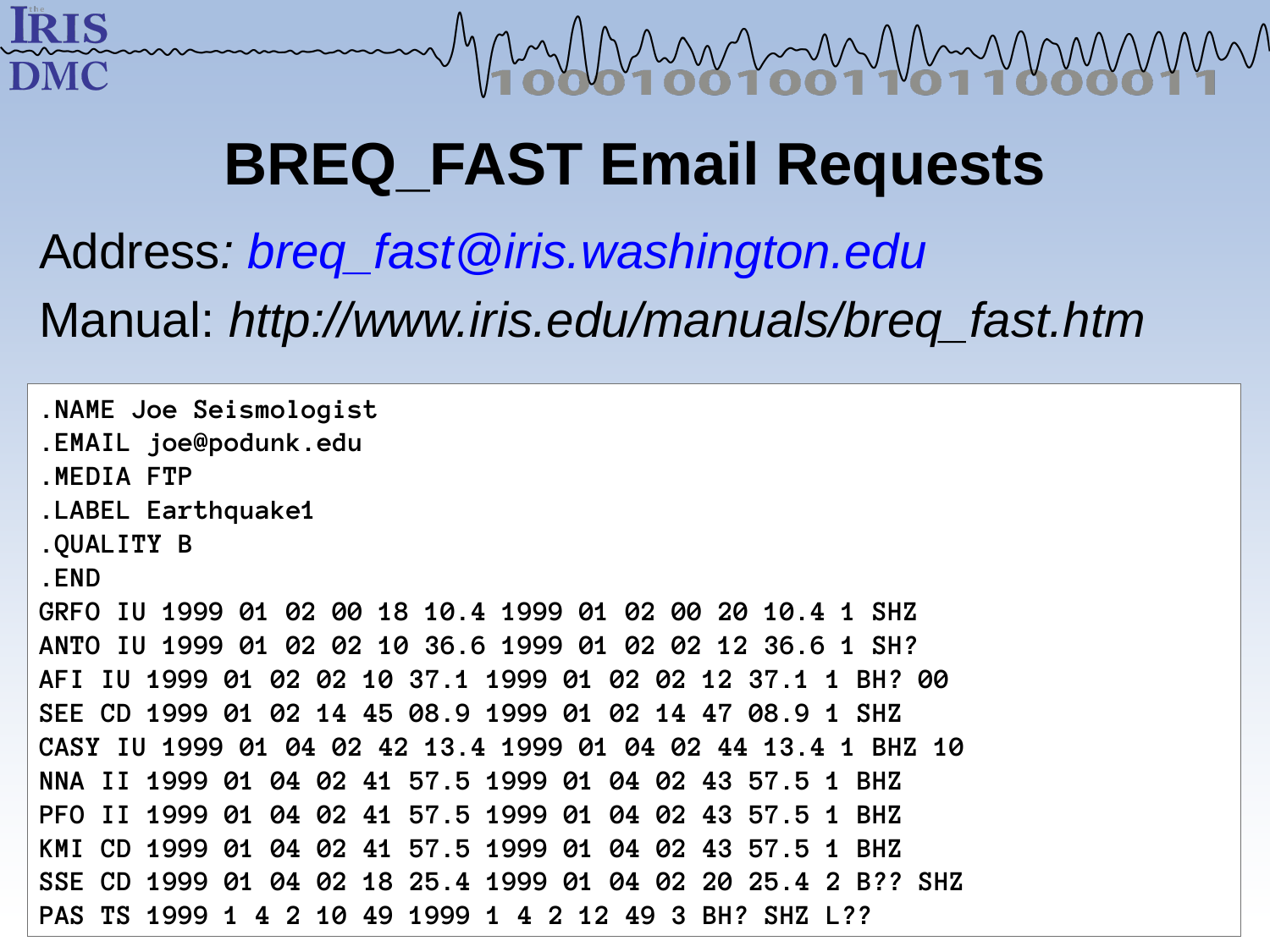

# BREQ_FAST Email Requests
Address: breq_fast@iris.washington.edu
Manual: http://www.iris.edu/manuals/breq_fast.htm
.NAME Joe Seismologist
.EMAIL joe@podunk.edu
.MEDIA FTP
.LABEL Earthquake1
.QUALITY B
.END
GRFO IU 1999 01 02 00 18 10.4 1999 01 02 00 20 10.4 1 SHZ
ANTO IU 1999 01 02 02 10 36.6 1999 01 02 02 12 36.6 1 SH?
AFI IU 1999 01 02 02 10 37.1 1999 01 02 02 12 37.1 1 BH? 00
SEE CD 1999 01 02 14 45 08.9 1999 01 02 14 47 08.9 1 SHZ
CASY IU 1999 01 04 02 42 13.4 1999 01 04 02 44 13.4 1 BHZ 10
NNA II 1999 01 04 02 41 57.5 1999 01 04 02 43 57.5 1 BHZ
PFO II 1999 01 04 02 41 57.5 1999 01 04 02 43 57.5 1 BHZ
KMI CD 1999 01 04 02 41 57.5 1999 01 04 02 43 57.5 1 BHZ
SSE CD 1999 01 04 02 18 25.4 1999 01 04 02 20 25.4 2 B?? SHZ
PAS TS 1999 1 4 2 10 49 1999 1 4 2 12 49 3 BH? SHZ L??